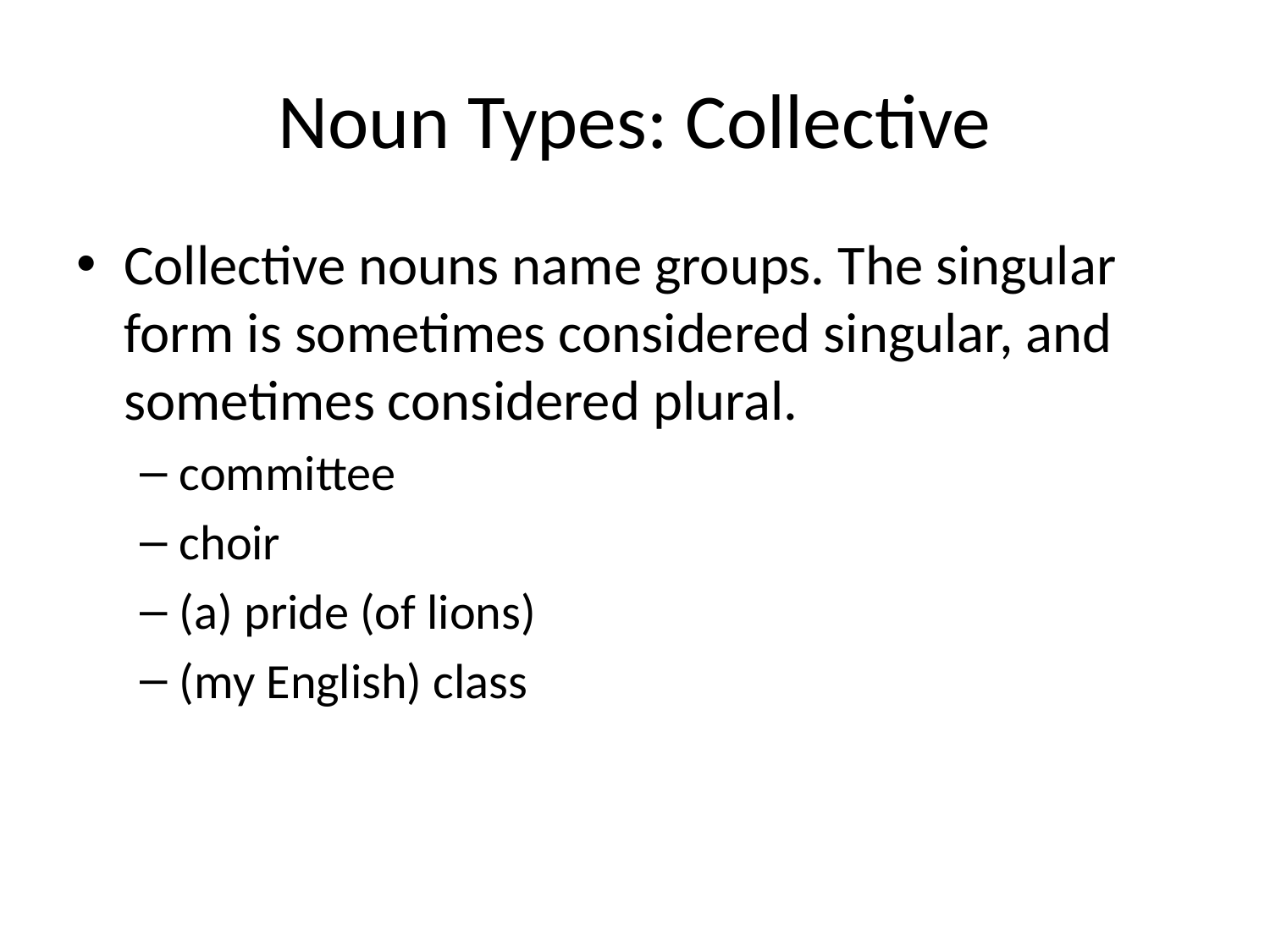

# Noun Types: Collective
Collective nouns name groups. The singular form is sometimes considered singular, and sometimes considered plural.
committee
choir
(a) pride (of lions)
(my English) class